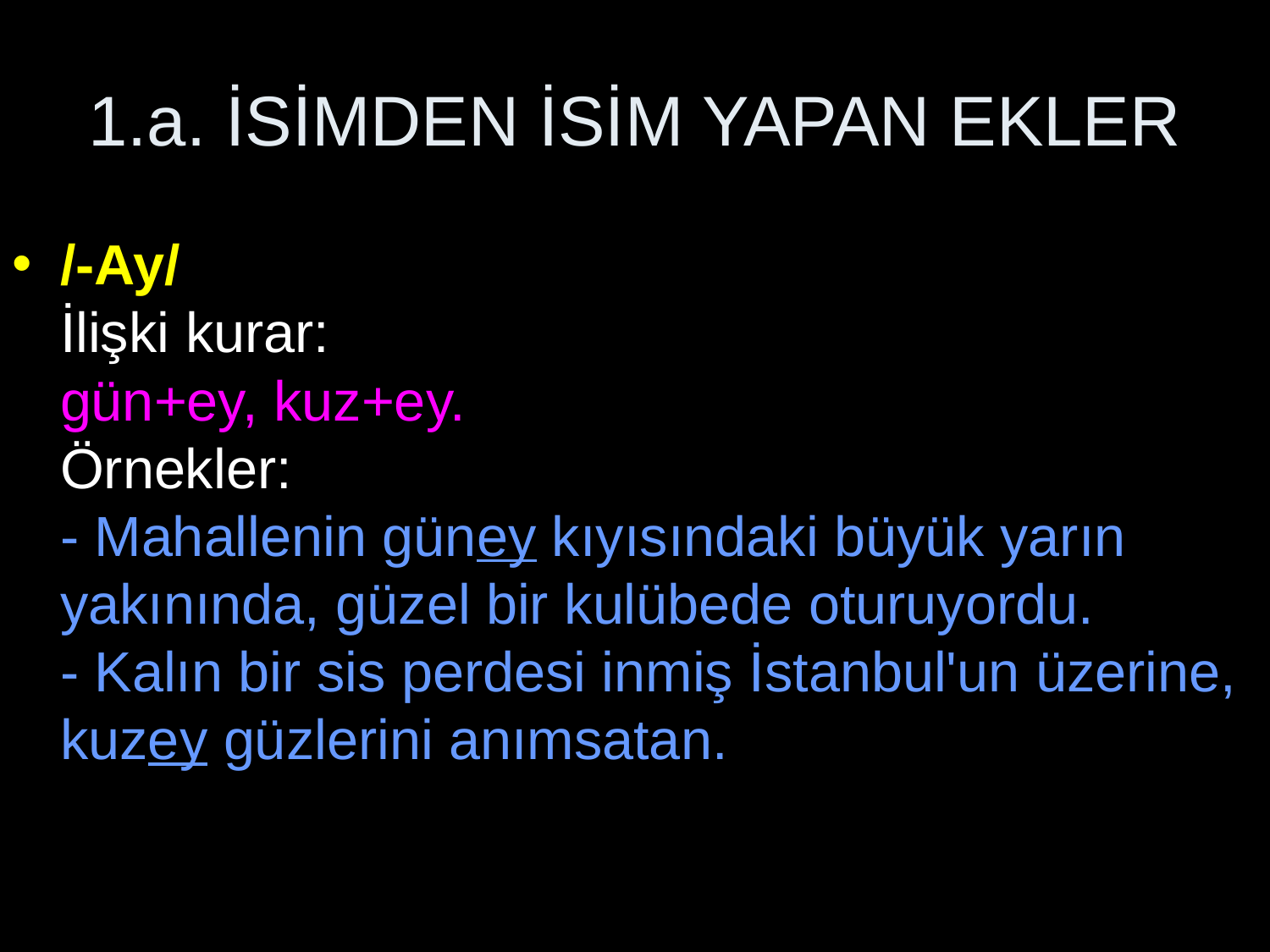

# 1.a. İSİMDEN İSİM YAPAN EKLER
/-Ay/
İlişki kurar:
gün+ey, kuz+ey.
Örnekler:
- Mahallenin güney kıyısındaki büyük yarın yakınında, güzel bir kulübede oturuyordu.
- Kalın bir sis perdesi inmiş İstanbul'un üzerine, kuzey güzlerini anımsatan.